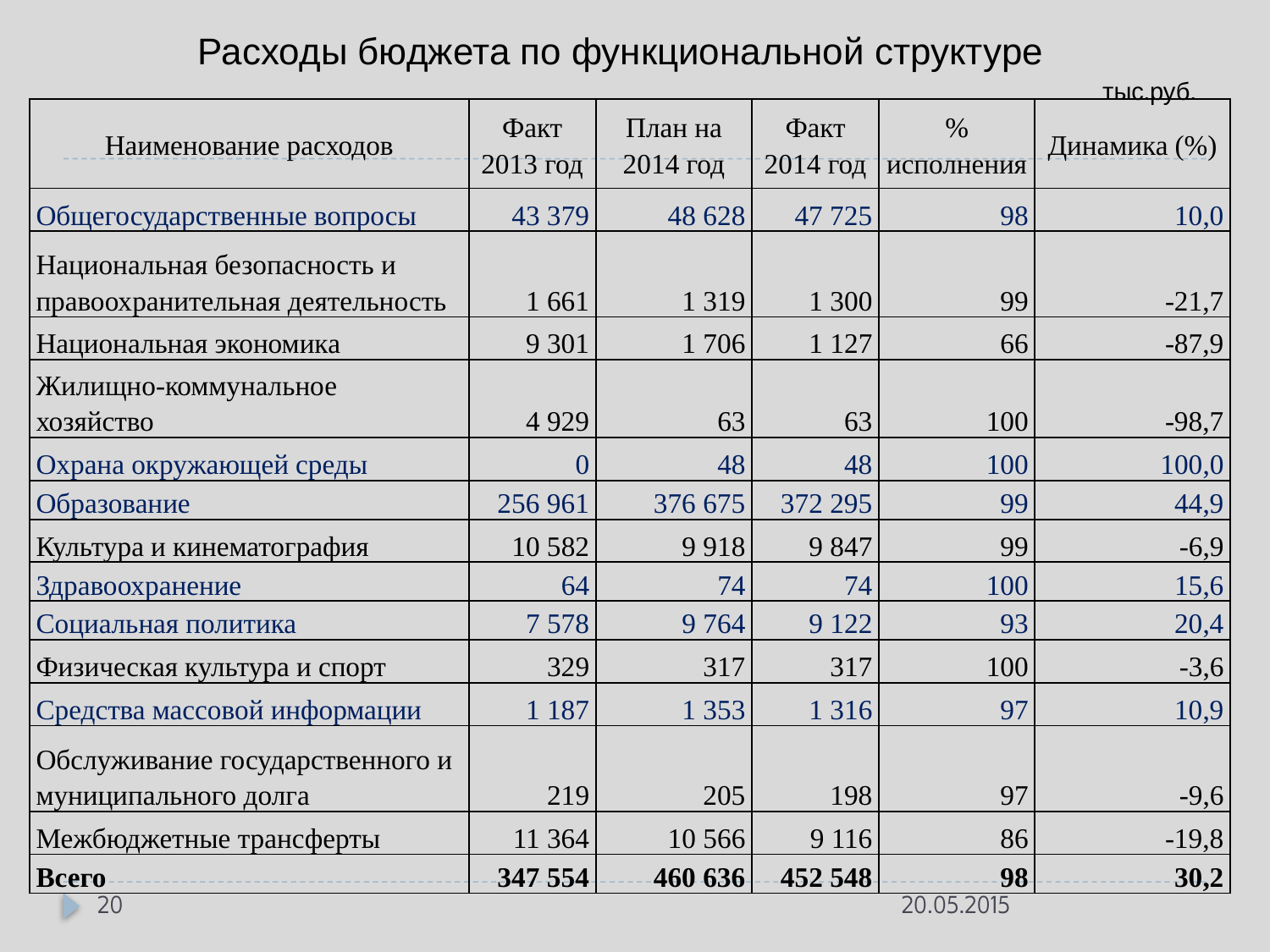

# Расходы бюджета по функциональной структуре
тыс.руб.
| Наименование расходов | Факт 2013 год | План на 2014 год | Факт 2014 год | % исполнения | Динамика (%) |
| --- | --- | --- | --- | --- | --- |
| Общегосударственные вопросы | 43 379 | 48 628 | 47 725 | 98 | 10,0 |
| Национальная безопасность и правоохранительная деятельность | 1 661 | 1 319 | 1 300 | 99 | -21,7 |
| Национальная экономика | 9 301 | 1 706 | 1 127 | 66 | -87,9 |
| Жилищно-коммунальное хозяйство | 4 929 | 63 | 63 | 100 | -98,7 |
| Охрана окружающей среды | 0 | 48 | 48 | 100 | 100,0 |
| Образование | 256 961 | 376 675 | 372 295 | 99 | 44,9 |
| Культура и кинематография | 10 582 | 9 918 | 9 847 | 99 | -6,9 |
| Здравоохранение | 64 | 74 | 74 | 100 | 15,6 |
| Социальная политика | 7 578 | 9 764 | 9 122 | 93 | 20,4 |
| Физическая культура и спорт | 329 | 317 | 317 | 100 | -3,6 |
| Средства массовой информации | 1 187 | 1 353 | 1 316 | 97 | 10,9 |
| Обслуживание государственного и муниципального долга | 219 | 205 | 198 | 97 | -9,6 |
| Межбюджетные трансферты | 11 364 | 10 566 | 9 116 | 86 | -19,8 |
| Всего | 347 554 | 460 636 | 452 548 | 98 | 30,2 |
20
20.05.2015